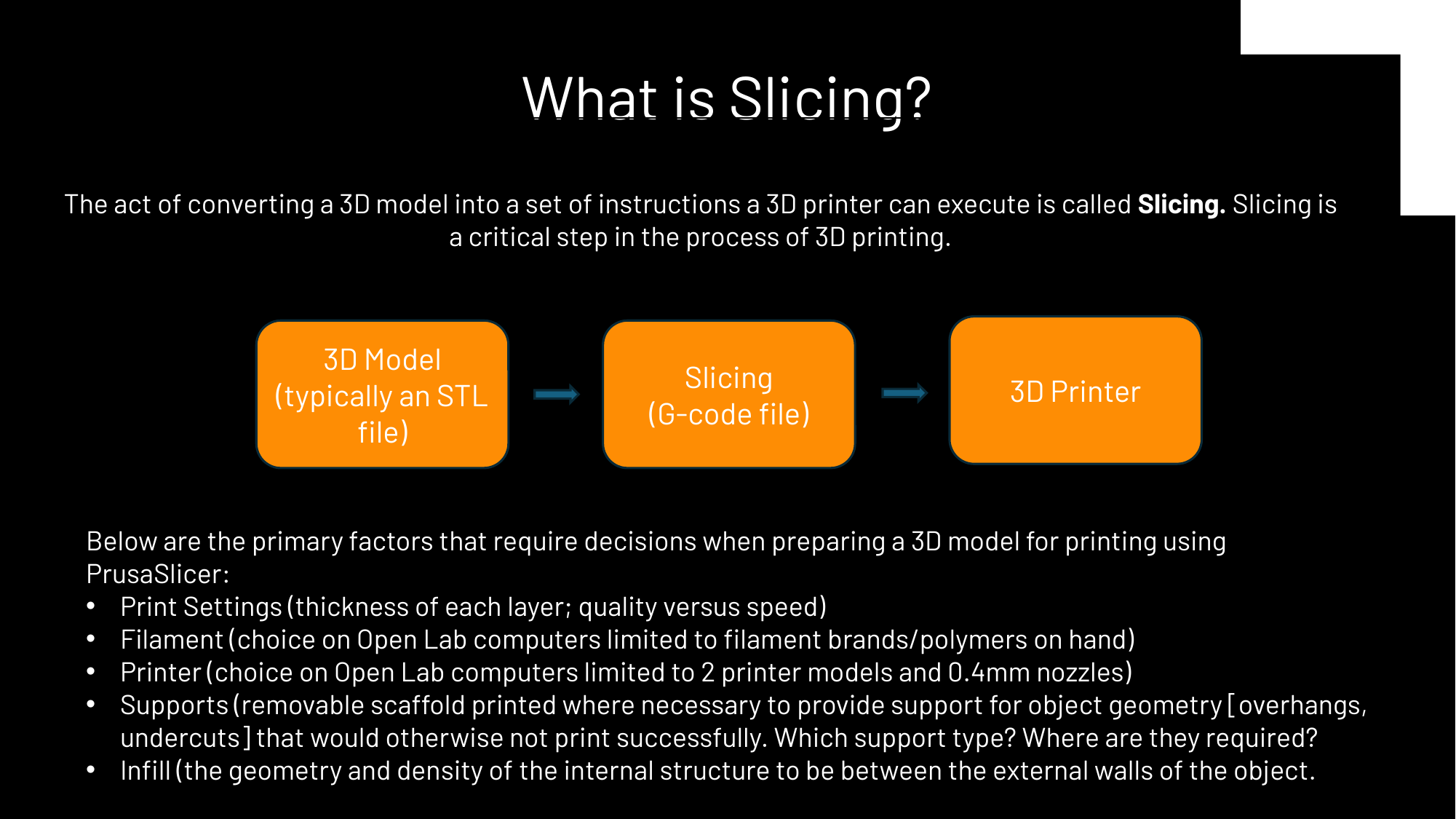

What is Slicing?
The act of converting a 3D model into a set of instructions a 3D printer can execute is called Slicing. Slicing is a critical step in the process of 3D printing.
3D Printer
3D Model
(typically an STL file)
Slicing
(G-code file)

Below are the primary factors that require decisions when preparing a 3D model for printing using PrusaSlicer:
Print Settings (thickness of each layer; quality versus speed)
Filament (choice on Open Lab computers limited to filament brands/polymers on hand)
Printer (choice on Open Lab computers limited to 2 printer models and 0.4mm nozzles)
Supports (removable scaffold printed where necessary to provide support for object geometry [overhangs, undercuts] that would otherwise not print successfully. Which support type? Where are they required?
Infill (the geometry and density of the internal structure to be between the external walls of the object.